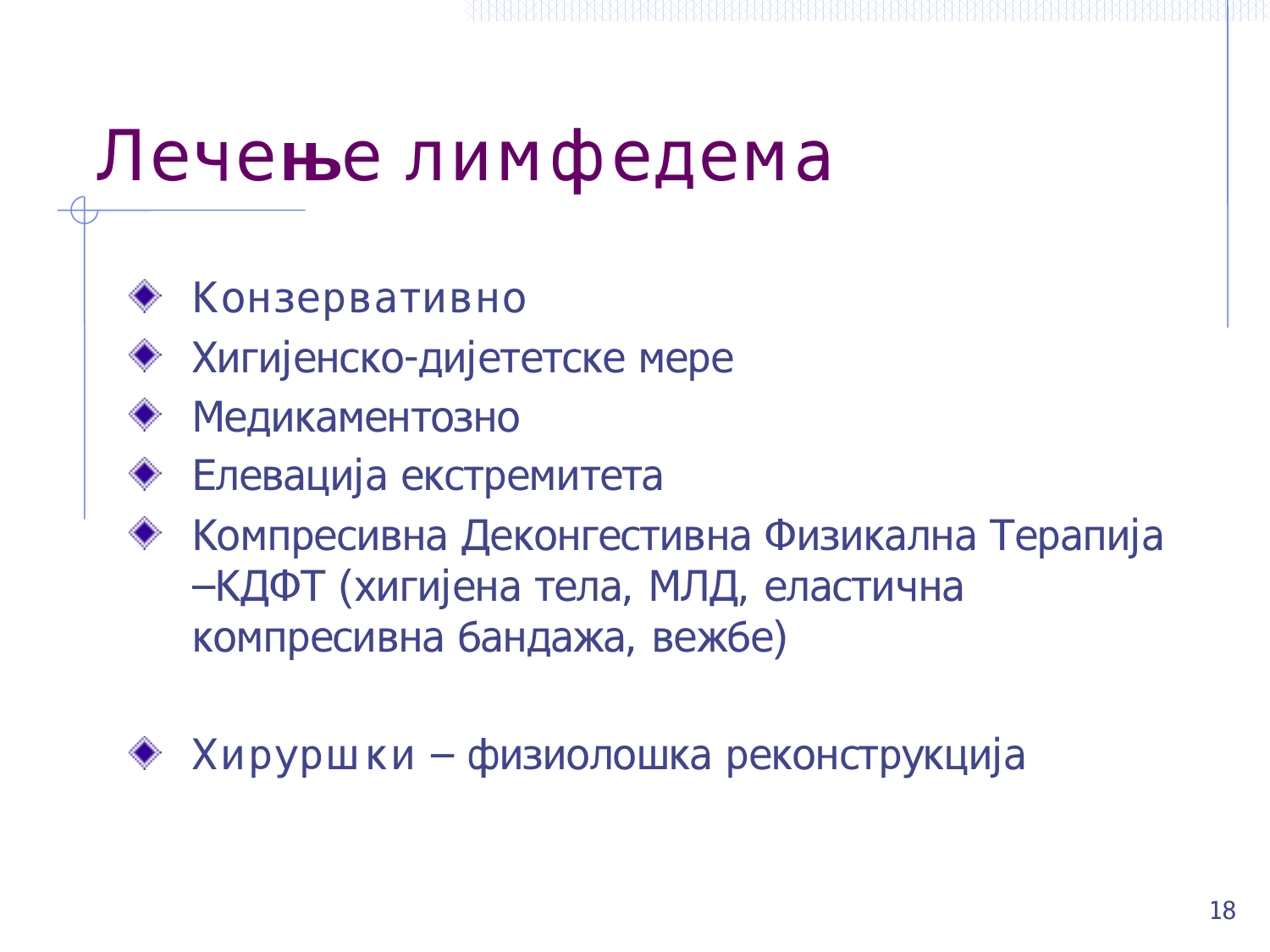

# Лечење лимфедема
Конзервативно
Хигијенско-дијететске мере
Медикаментозно
Елевација екстремитета
Компресивна Деконгестивна Физикална Терапија –КДФТ (хигијена тела, МЛД, еластична компресивна бандажа, вежбе)

Хируршки – физиолошка реконструкција
18